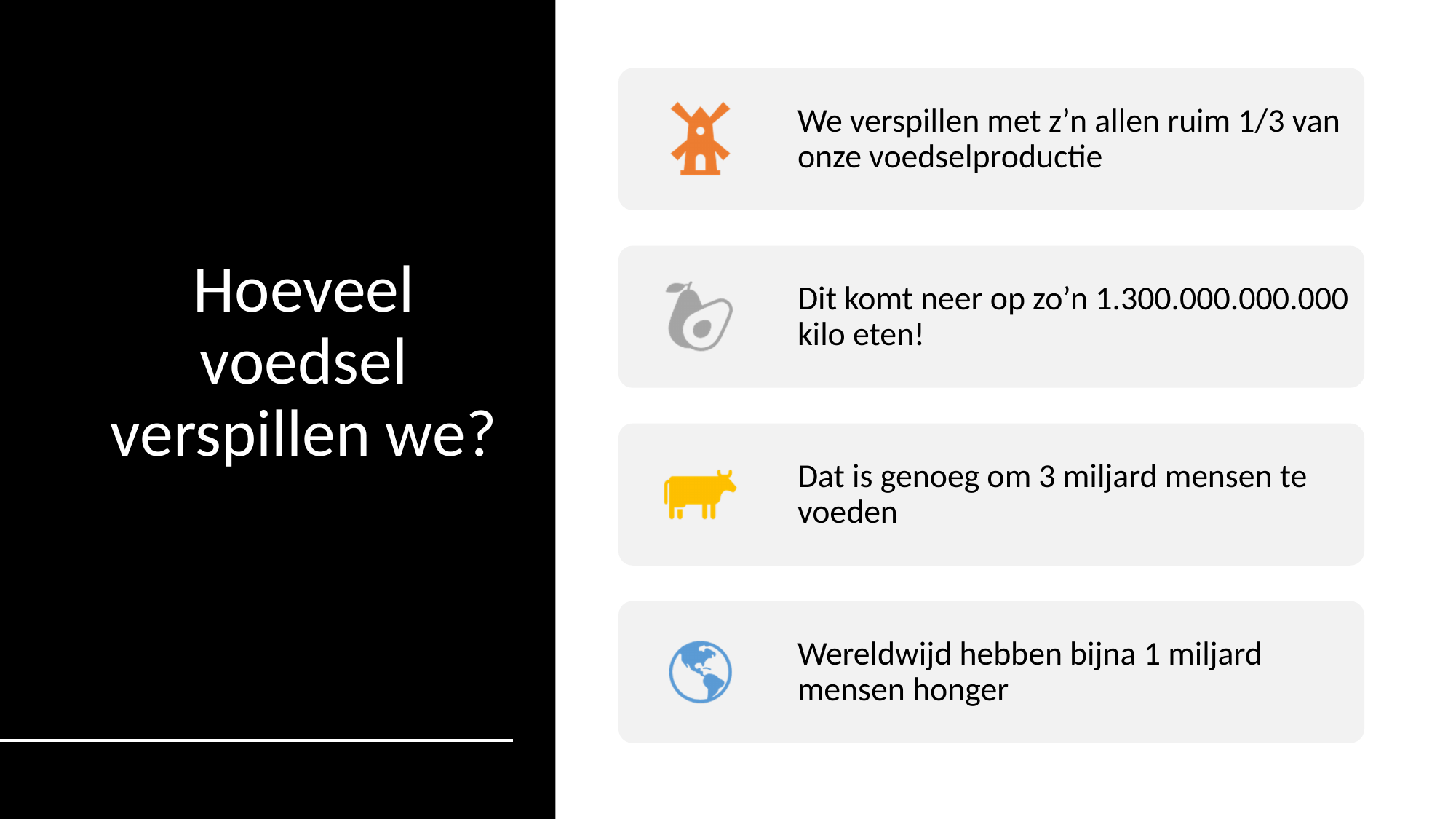

# Hoeveel voedsel verspillen we?
We verspillen met z’n allen ruim 1/3 van onze voedselproductie
Dit komt neer op zo’n 1.300.000.000.000 kilo eten!
Dat is genoeg om 3 miljard mensen te voeden
Wereldwijd hebben bijna 1 miljard mensen honger